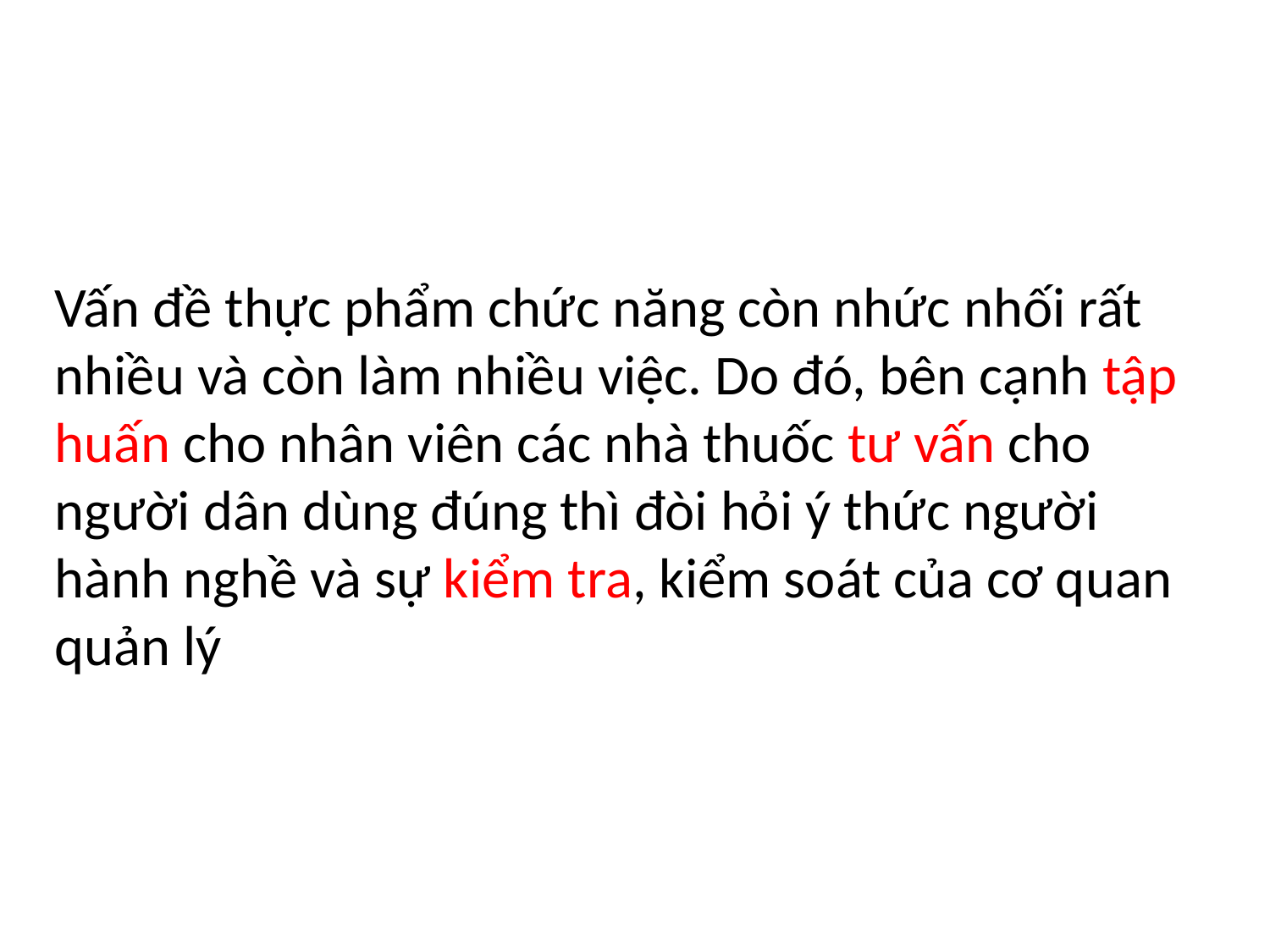

Vấn đề thực phẩm chức năng còn nhức nhối rất nhiều và còn làm nhiều việc. Do đó, bên cạnh tập huấn cho nhân viên các nhà thuốc tư vấn cho người dân dùng đúng thì đòi hỏi ý thức người hành nghề và sự kiểm tra, kiểm soát của cơ quan quản lý